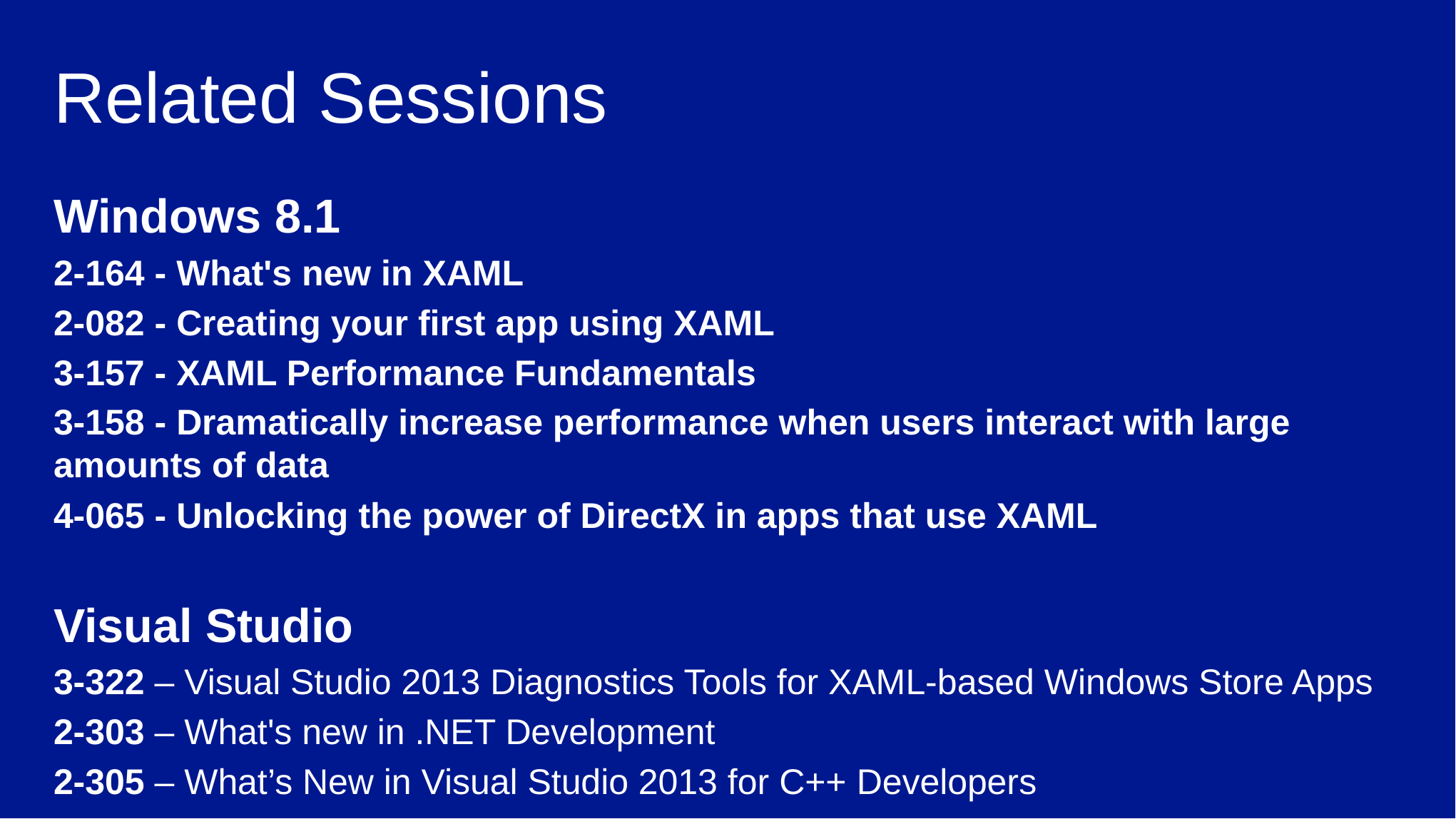

# Related Sessions
Windows 8.1
2-164 - What's new in XAML
2-082 - Creating your first app using XAML
3-157 - XAML Performance Fundamentals
3-158 - Dramatically increase performance when users interact with large amounts of data
4-065 - Unlocking the power of DirectX in apps that use XAML

Visual Studio
3-322 – Visual Studio 2013 Diagnostics Tools for XAML-based Windows Store Apps
2-303 – What's new in .NET Development
2-305 – What’s New in Visual Studio 2013 for C++ Developers